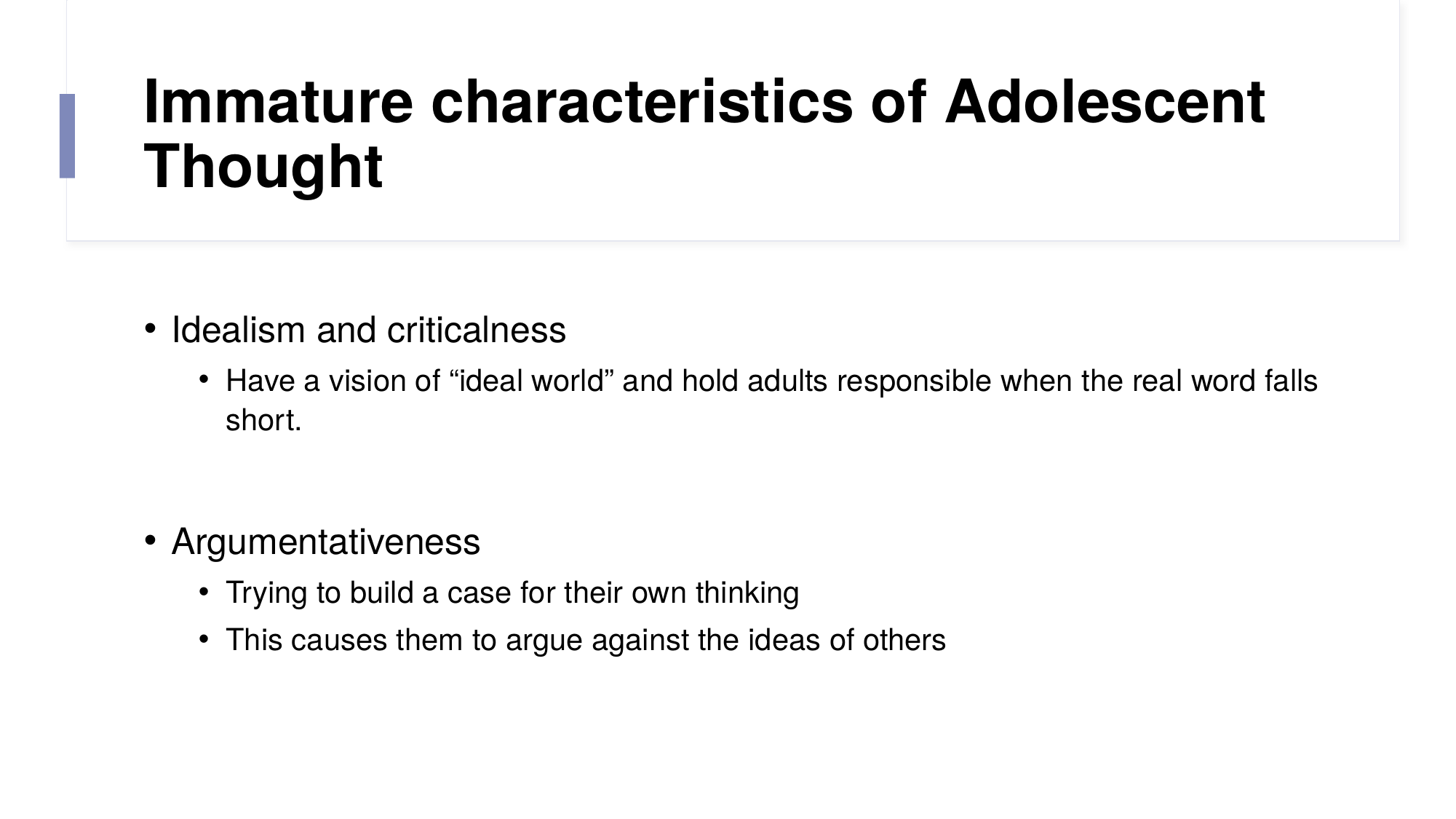

# Immature characteristics of Adolescent Thought
Idealism and criticalness
Have a vision of “ideal world” and hold adults responsible when the real word falls short.

Argumentativeness
Trying to build a case for their own thinking
This causes them to argue against the ideas of others